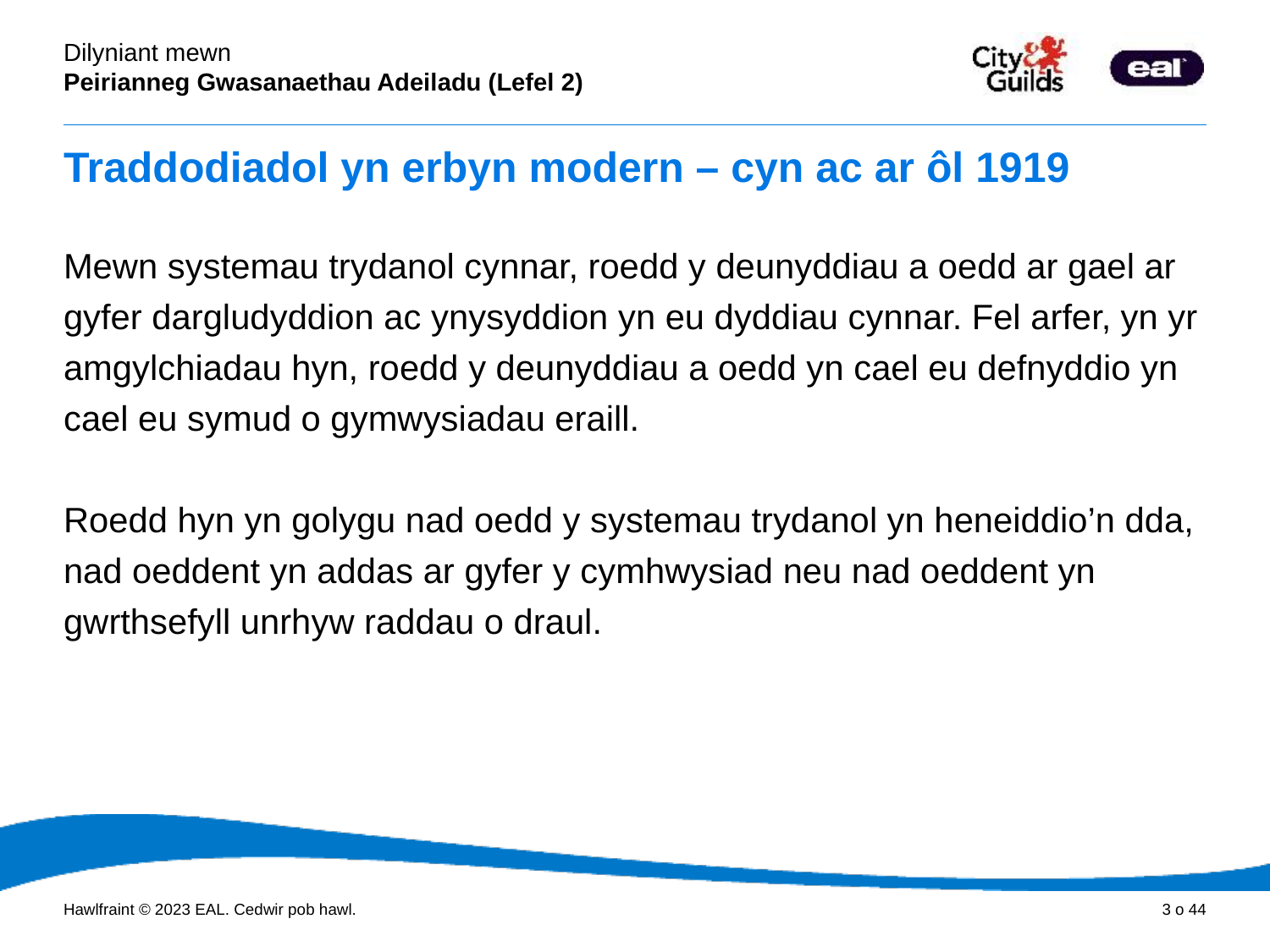

# Traddodiadol yn erbyn modern – cyn ac ar ôl 1919
Mewn systemau trydanol cynnar, roedd y deunyddiau a oedd ar gael ar gyfer dargludyddion ac ynysyddion yn eu dyddiau cynnar. Fel arfer, yn yr amgylchiadau hyn, roedd y deunyddiau a oedd yn cael eu defnyddio yn cael eu symud o gymwysiadau eraill.

Roedd hyn yn golygu nad oedd y systemau trydanol yn heneiddio’n dda, nad oeddent yn addas ar gyfer y cymhwysiad neu nad oeddent yn gwrthsefyll unrhyw raddau o draul.